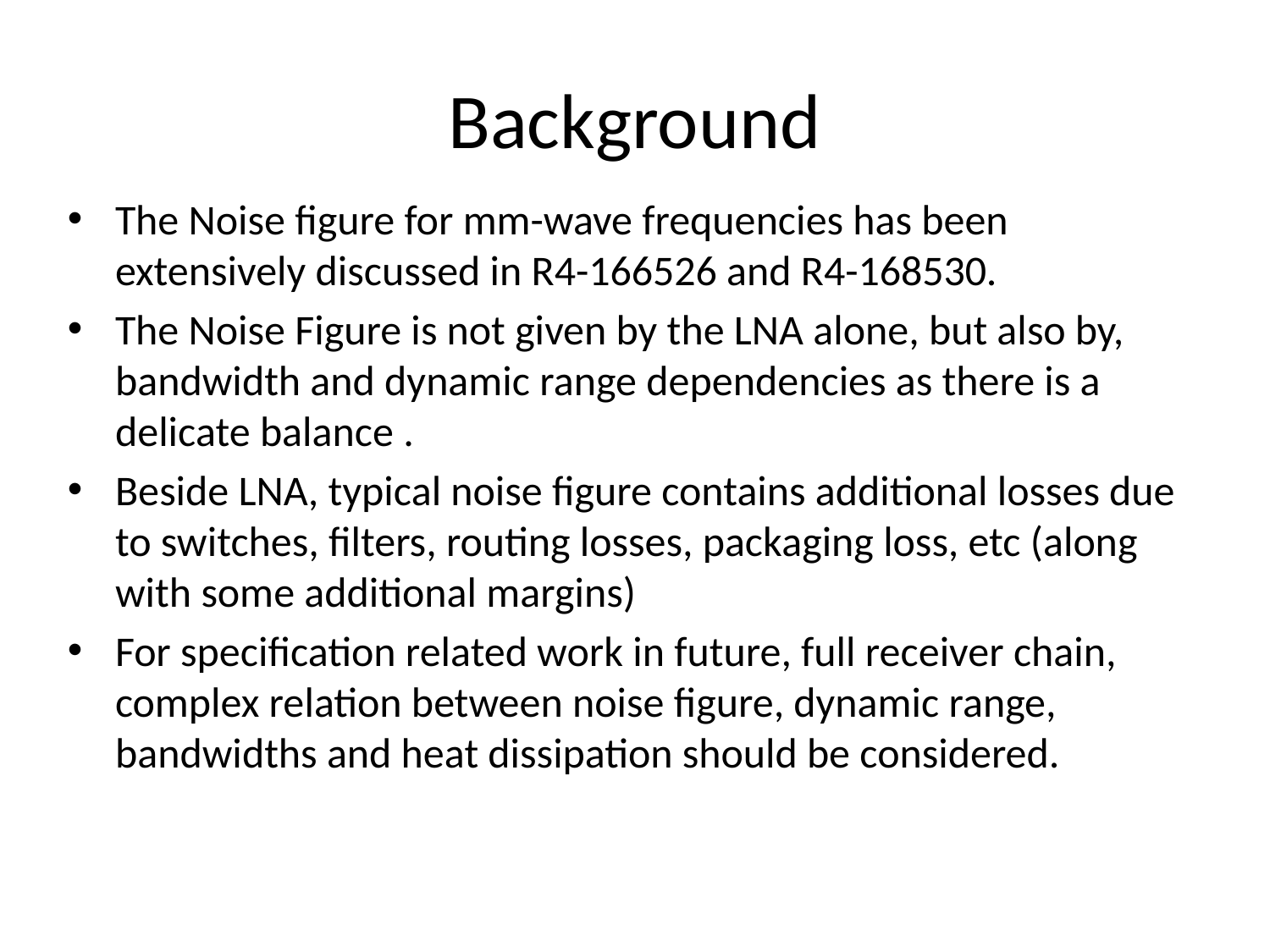

# Background
The Noise figure for mm-wave frequencies has been extensively discussed in R4-166526 and R4-168530.
The Noise Figure is not given by the LNA alone, but also by, bandwidth and dynamic range dependencies as there is a delicate balance .
Beside LNA, typical noise figure contains additional losses due to switches, filters, routing losses, packaging loss, etc (along with some additional margins)
For specification related work in future, full receiver chain, complex relation between noise figure, dynamic range, bandwidths and heat dissipation should be considered.